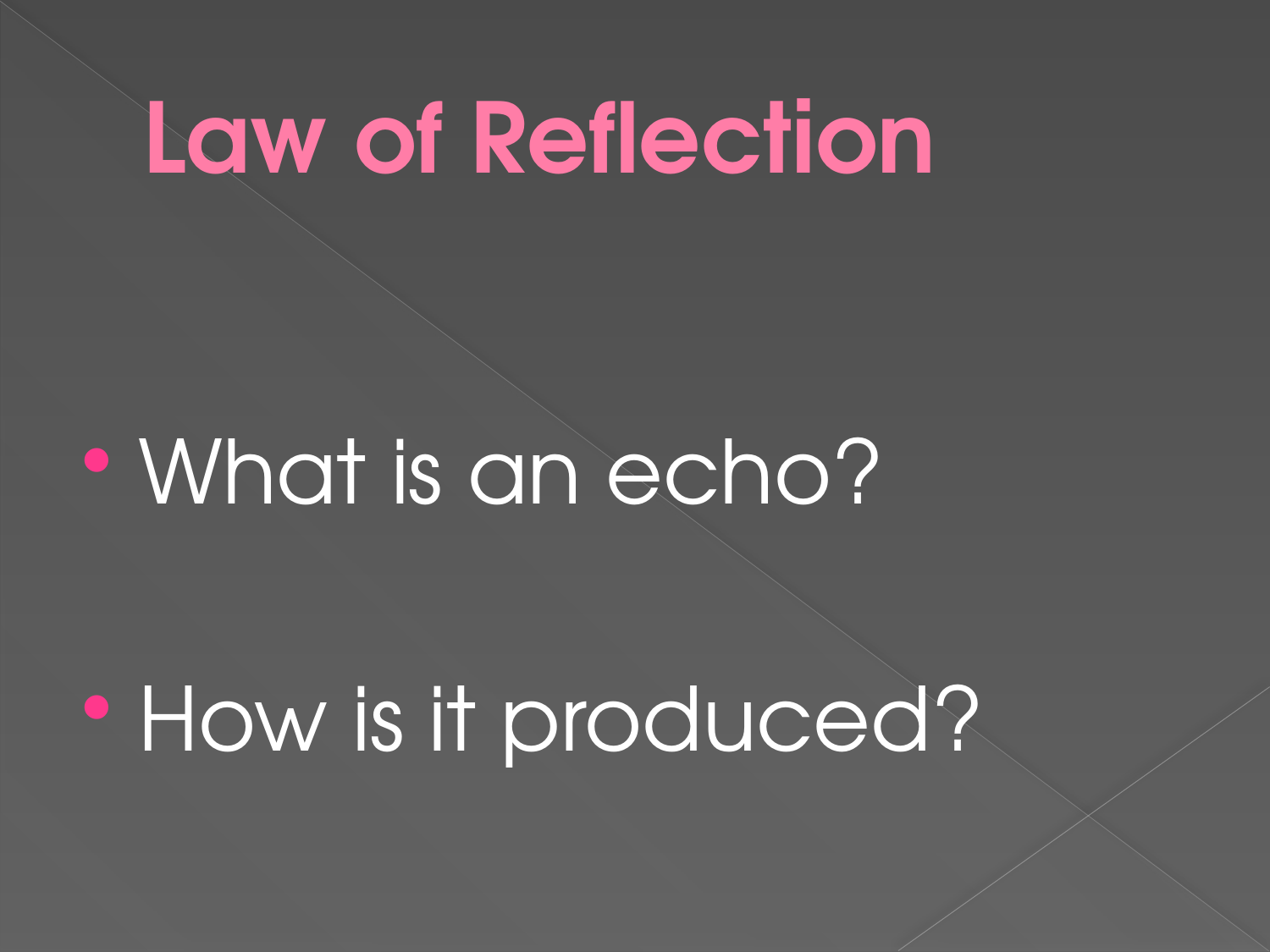

# Law of Reflection
What is an echo?

How is it produced?